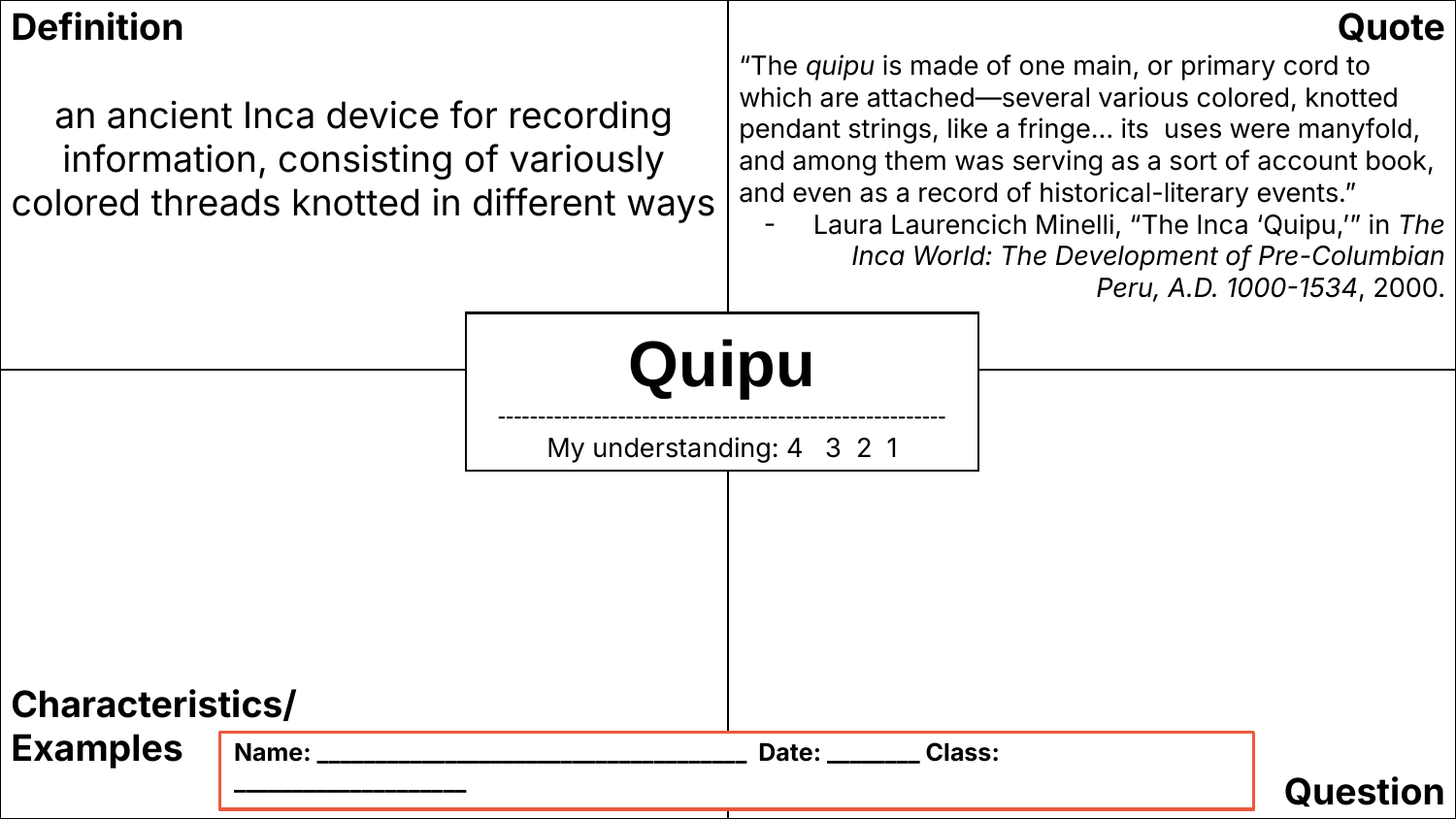

| Definition an ancient Inca device for recording information, consisting of variously colored threads knotted in different ways | Quote “The quipu is made of one main, or primary cord to which are attached—several various colored, knotted pendant strings, like a fringe… its uses were manyfold, and among them was serving as a sort of account book, and even as a record of historical-literary events.” Laura Laurencich Minelli, “The Inca ‘Quipu,’” in The Inca World: The Development of Pre-Columbian Peru, A.D. 1000-1534, 2000. |
| --- | --- |
| Characteristics/ Examples | Question |
Quipu
--------------------------------------------------------
My understanding: 4   3  2  1
Name: _____________________________________  Date: ________ Class: ____________________